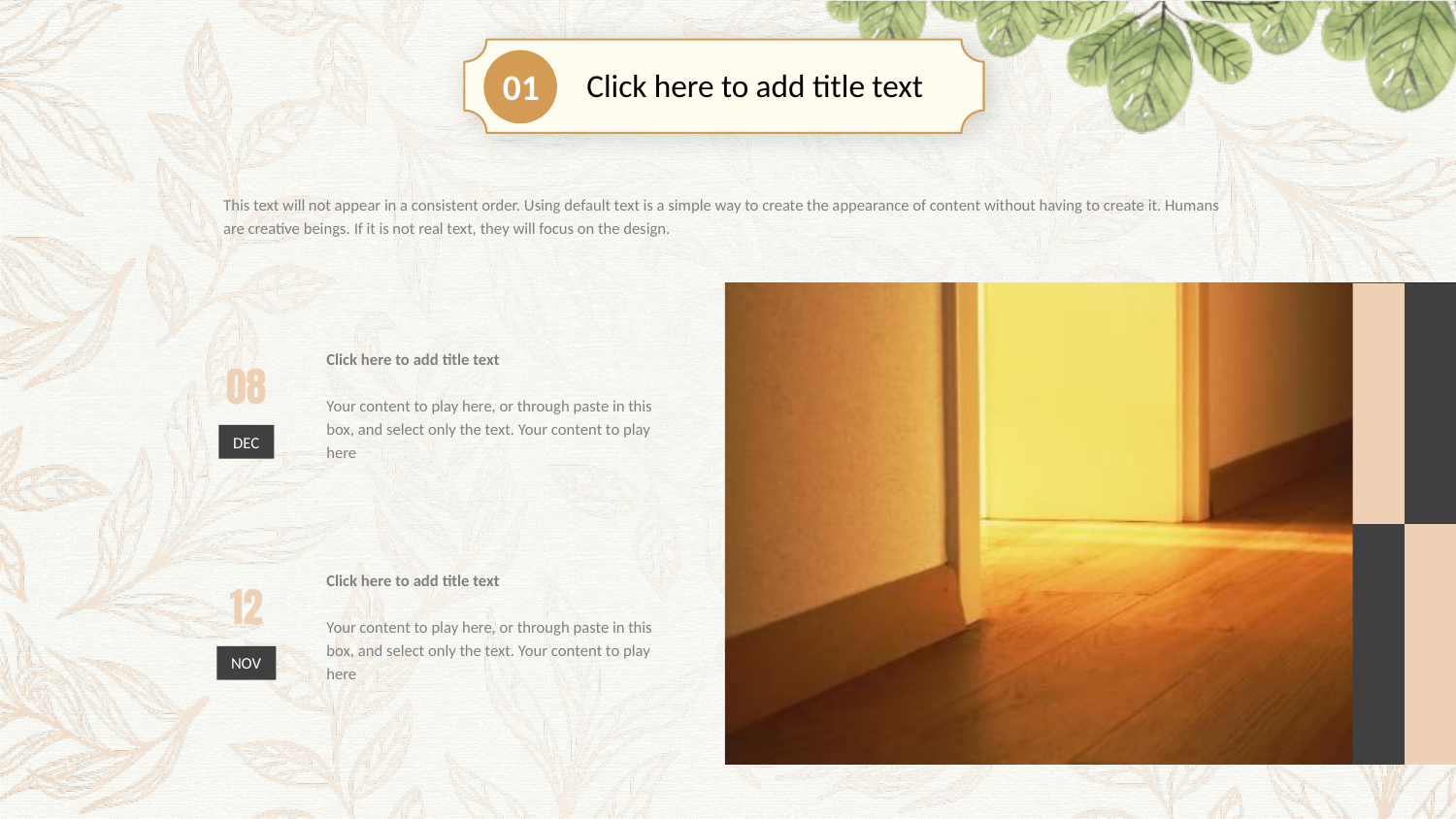

01
Click here to add title text
This text will not appear in a consistent order. Using default text is a simple way to create the appearance of content without having to create it. Humans are creative beings. If it is not real text, they will focus on the design.

Click here to add title text

Your content to play here, or through paste in this box, and select only the text. Your content to play here
08
DEC

Click here to add title text

Your content to play here, or through paste in this box, and select only the text. Your content to play here
12
NOV